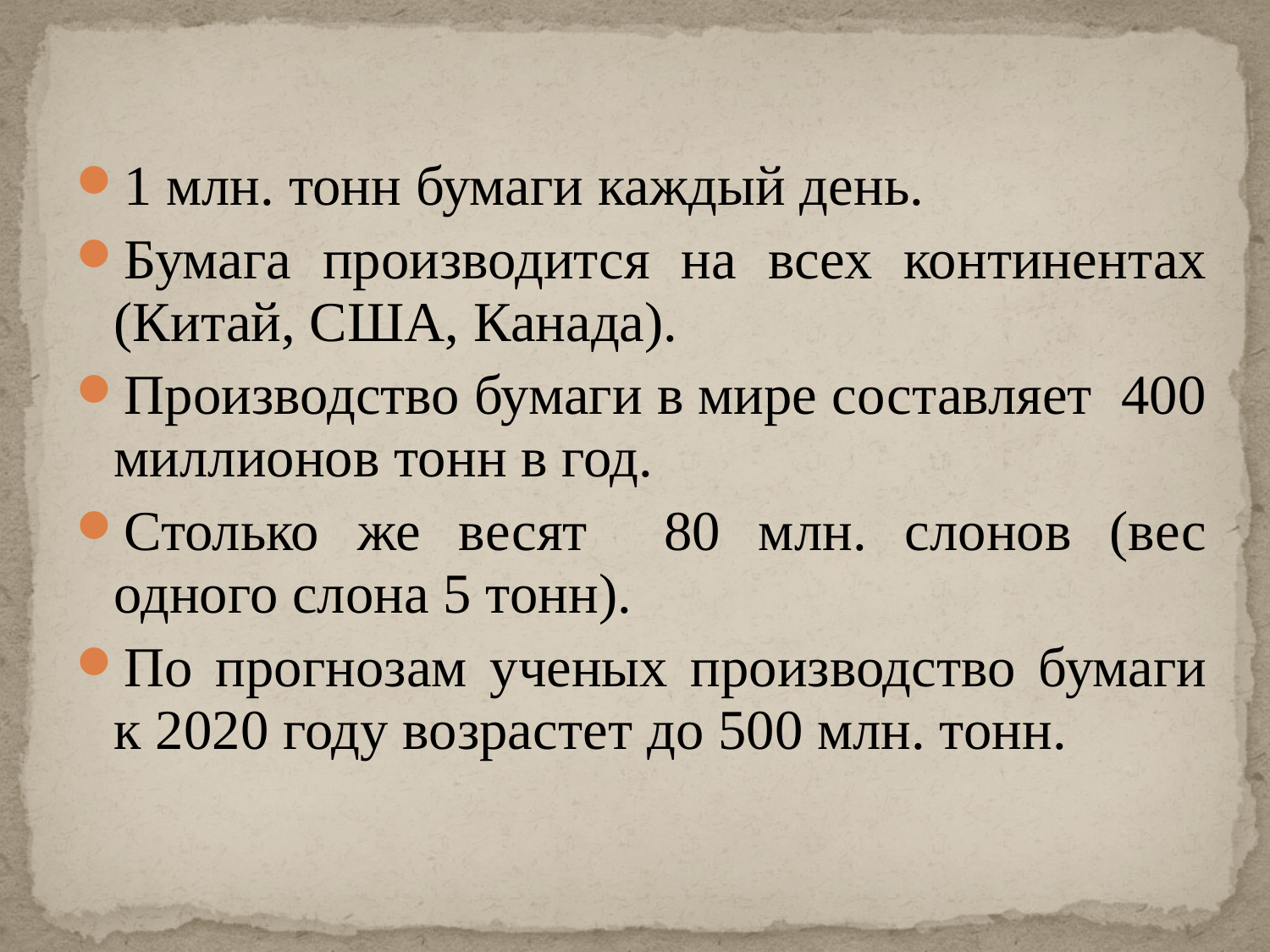

1 млн. тонн бумаги каждый день.
Бумага производится на всех континентах (Китай, США, Канада).
Производство бумаги в мире составляет  400 миллионов тонн в год.
Столько же весят  80 млн. слонов (вес одного слона 5 тонн).
По прогнозам ученых производство бумаги к 2020 году возрастет до 500 млн. тонн.